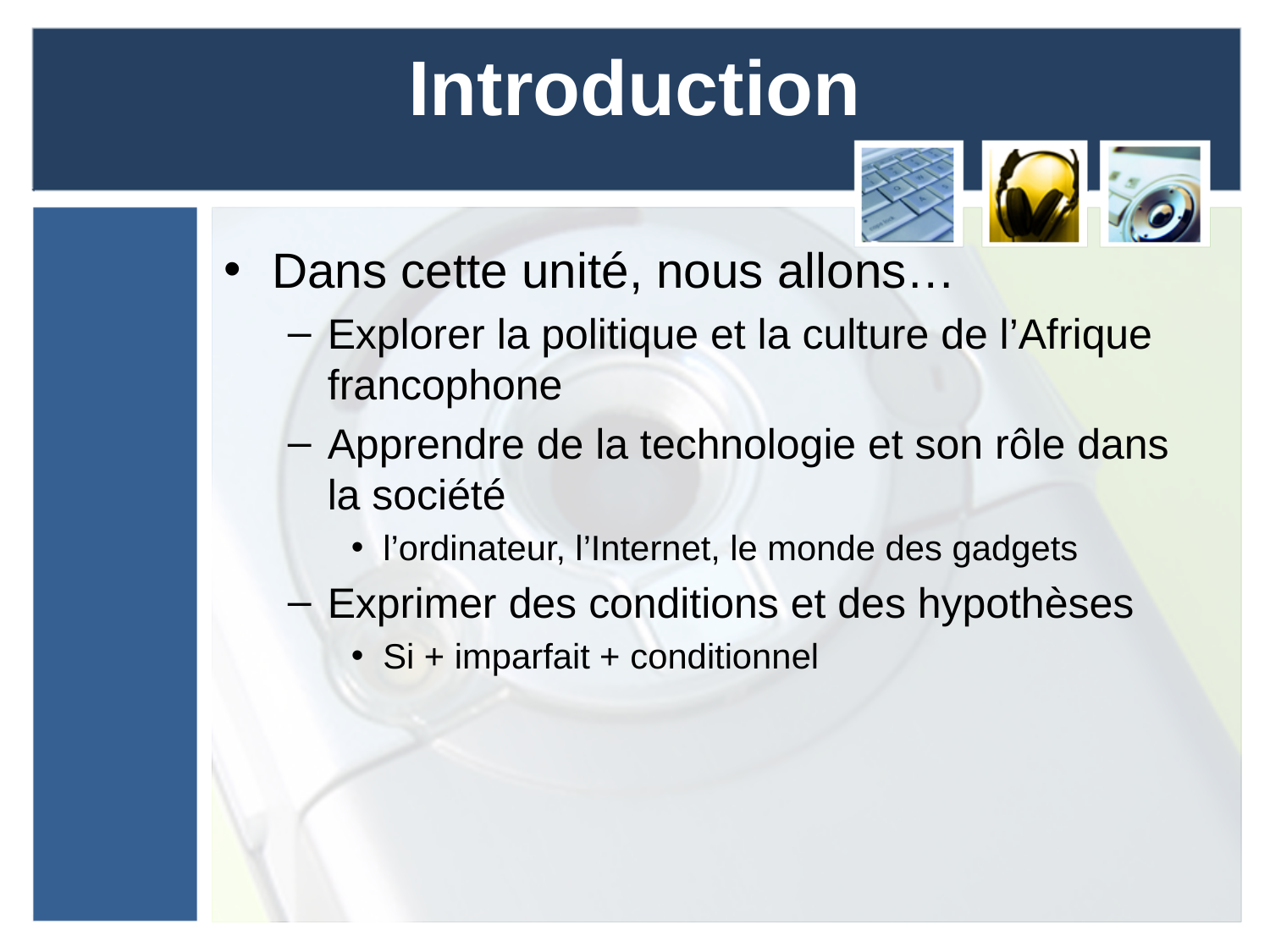

# Introduction
Dans cette unité, nous allons…
Explorer la politique et la culture de l’Afrique francophone
Apprendre de la technologie et son rôle dans la société
l’ordinateur, l’Internet, le monde des gadgets
Exprimer des conditions et des hypothèses
Si + imparfait + conditionnel